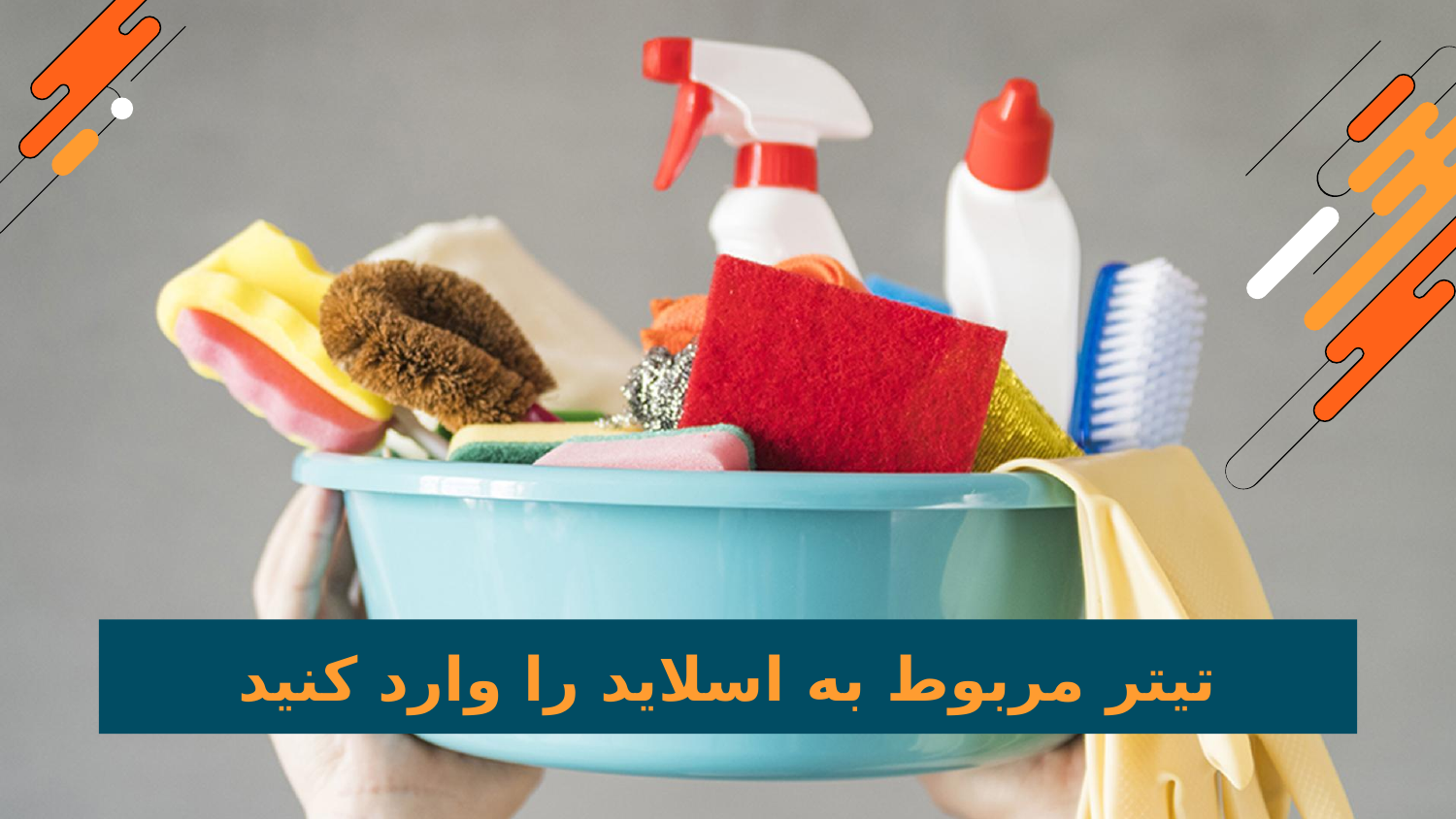

تیتر مربوط به اسلاید را وارد کنید